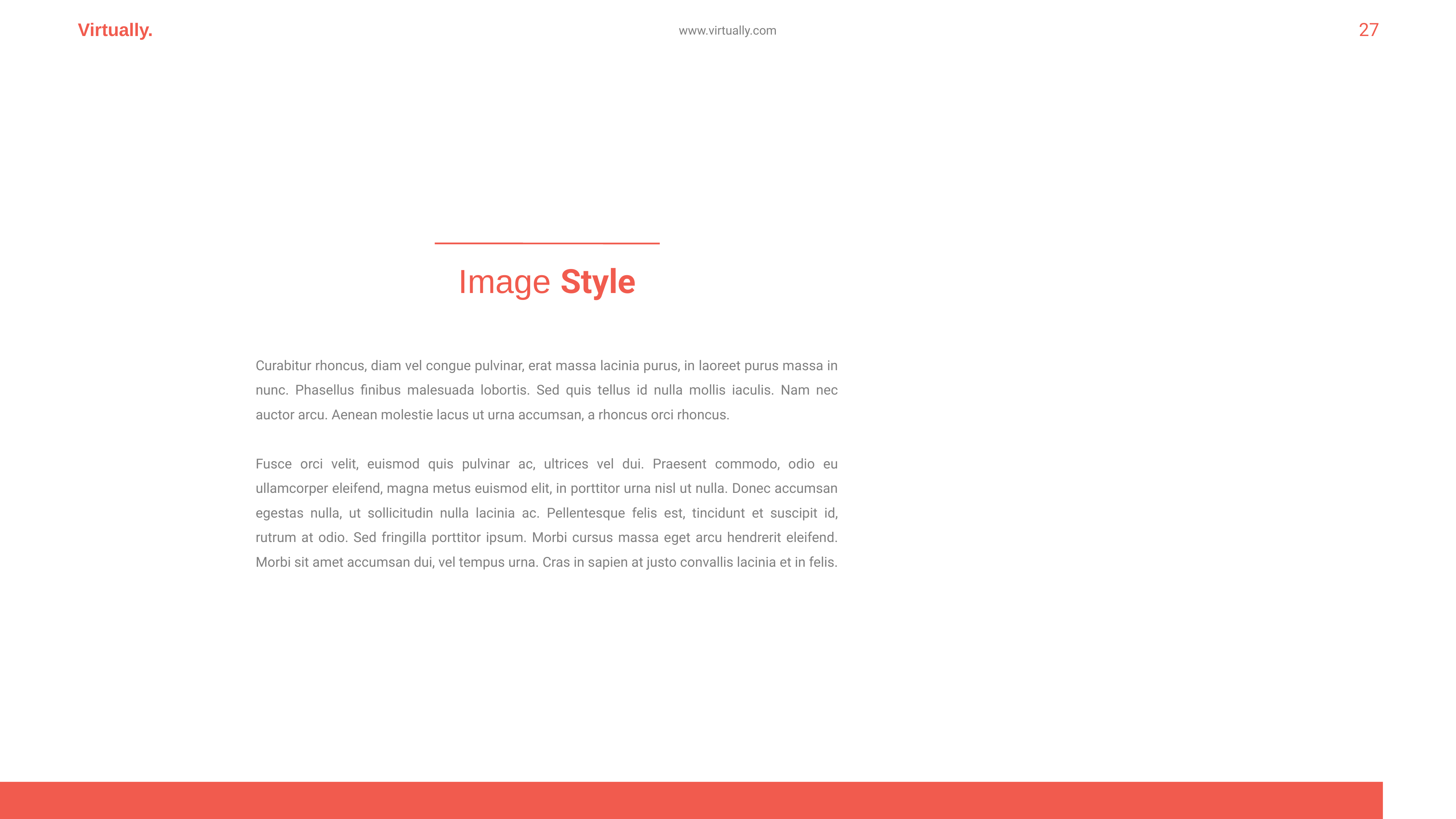

Virtually.
27
www.virtually.com

Image Style
Curabitur rhoncus, diam vel congue pulvinar, erat massa lacinia purus, in laoreet purus massa in nunc. Phasellus finibus malesuada lobortis. Sed quis tellus id nulla mollis iaculis. Nam nec auctor arcu. Aenean molestie lacus ut urna accumsan, a rhoncus orci rhoncus.

Fusce orci velit, euismod quis pulvinar ac, ultrices vel dui. Praesent commodo, odio eu ullamcorper eleifend, magna metus euismod elit, in porttitor urna nisl ut nulla. Donec accumsan egestas nulla, ut sollicitudin nulla lacinia ac. Pellentesque felis est, tincidunt et suscipit id, rutrum at odio. Sed fringilla porttitor ipsum. Morbi cursus massa eget arcu hendrerit eleifend. Morbi sit amet accumsan dui, vel tempus urna. Cras in sapien at justo convallis lacinia et in felis.